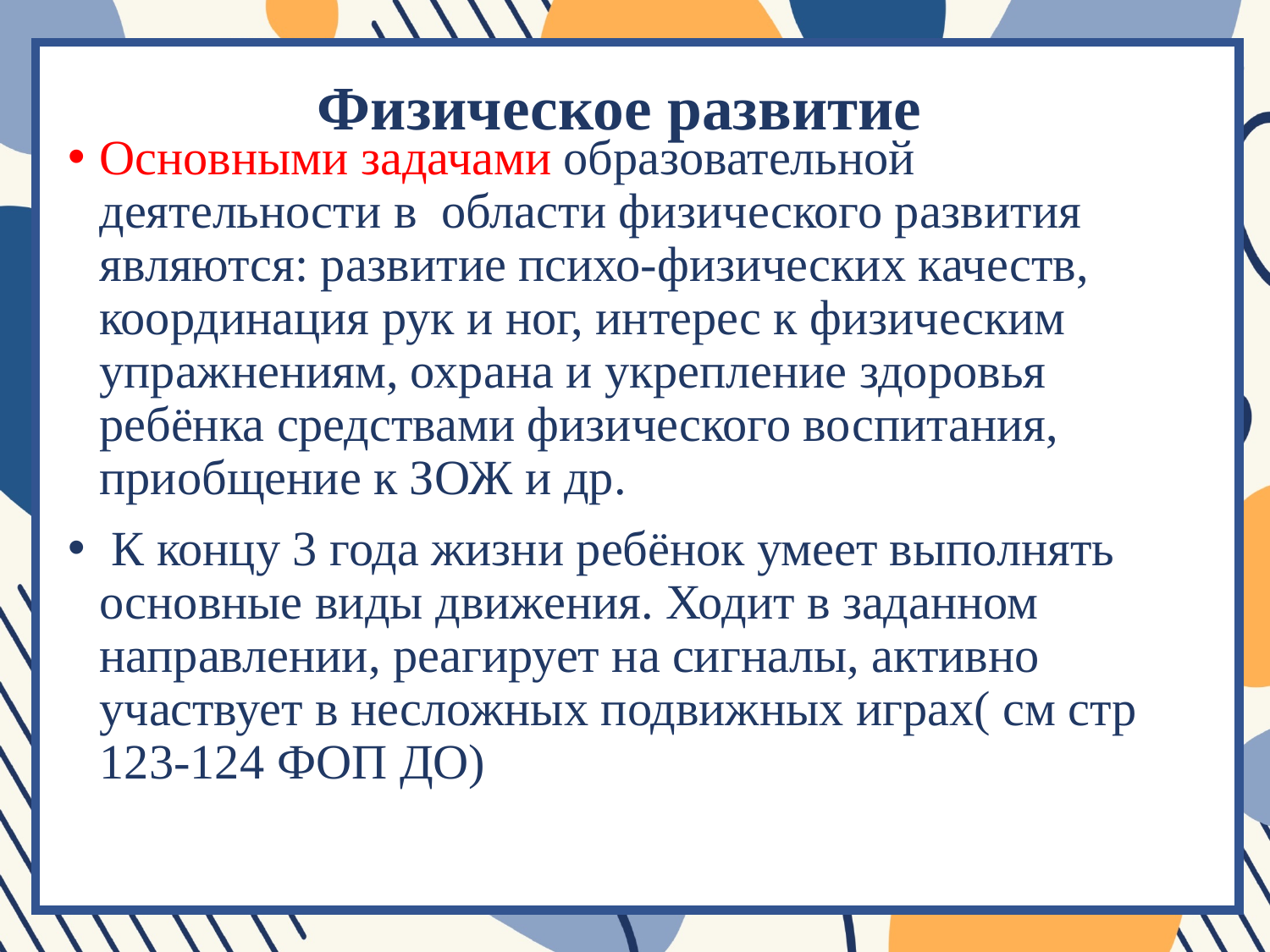

# Физическое развитие
Основными задачами образовательной деятельности в  области физического развития являются: развитие психо-физических качеств, координация рук и ног, интерес к физическим упражнениям, охрана и укрепление здоровья ребёнка средствами физического воспитания, приобщение к ЗОЖ и др.
 К концу 3 года жизни ребёнок умеет выполнять основные виды движения. Ходит в заданном направлении, реагирует на сигналы, активно участвует в несложных подвижных играх( см стр 123-124 ФОП ДО)